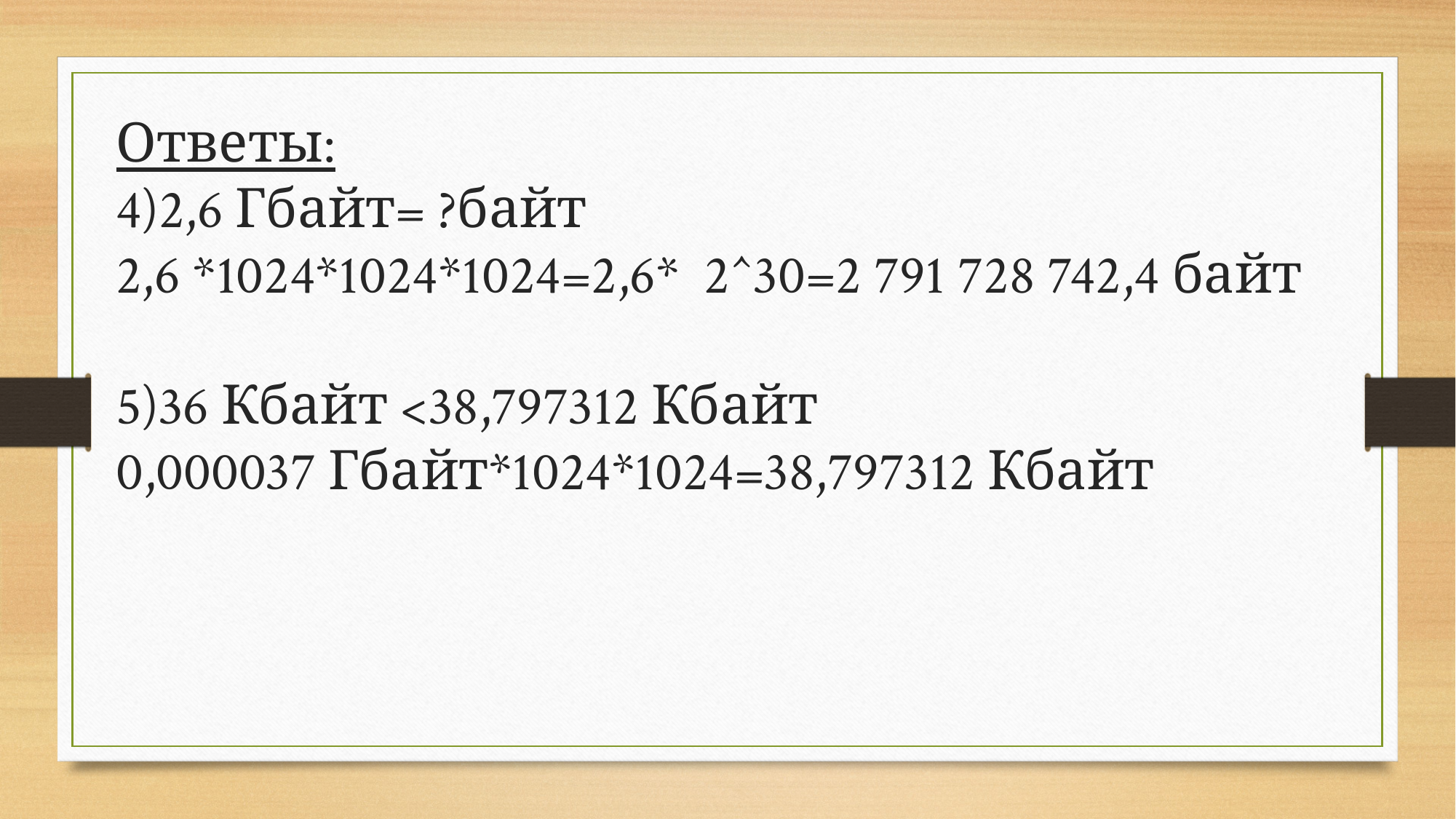

Ответы:
4)2,6 Гбайт= ?байт
2,6 *1024*1024*1024=2,6*  2^30=2 791 728 742,4 байт
5)36 Кбайт <38,797312 Кбайт
0,000037 Гбайт*1024*1024=38,797312 Кбайт